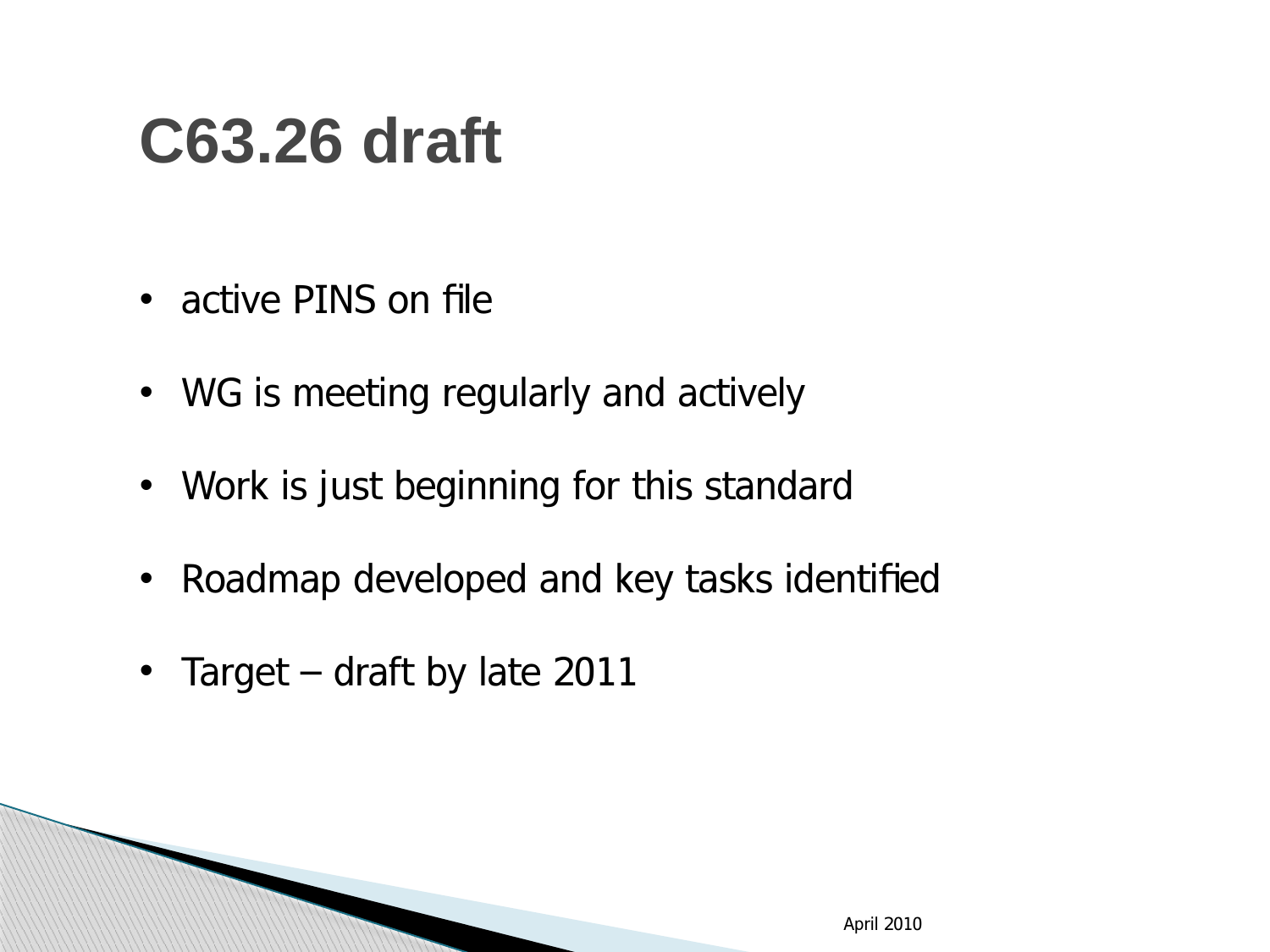

# C63.26 draft
 active PINS on file
 WG is meeting regularly and actively
 Work is just beginning for this standard
 Roadmap developed and key tasks identified
 Target – draft by late 2011
April 2010